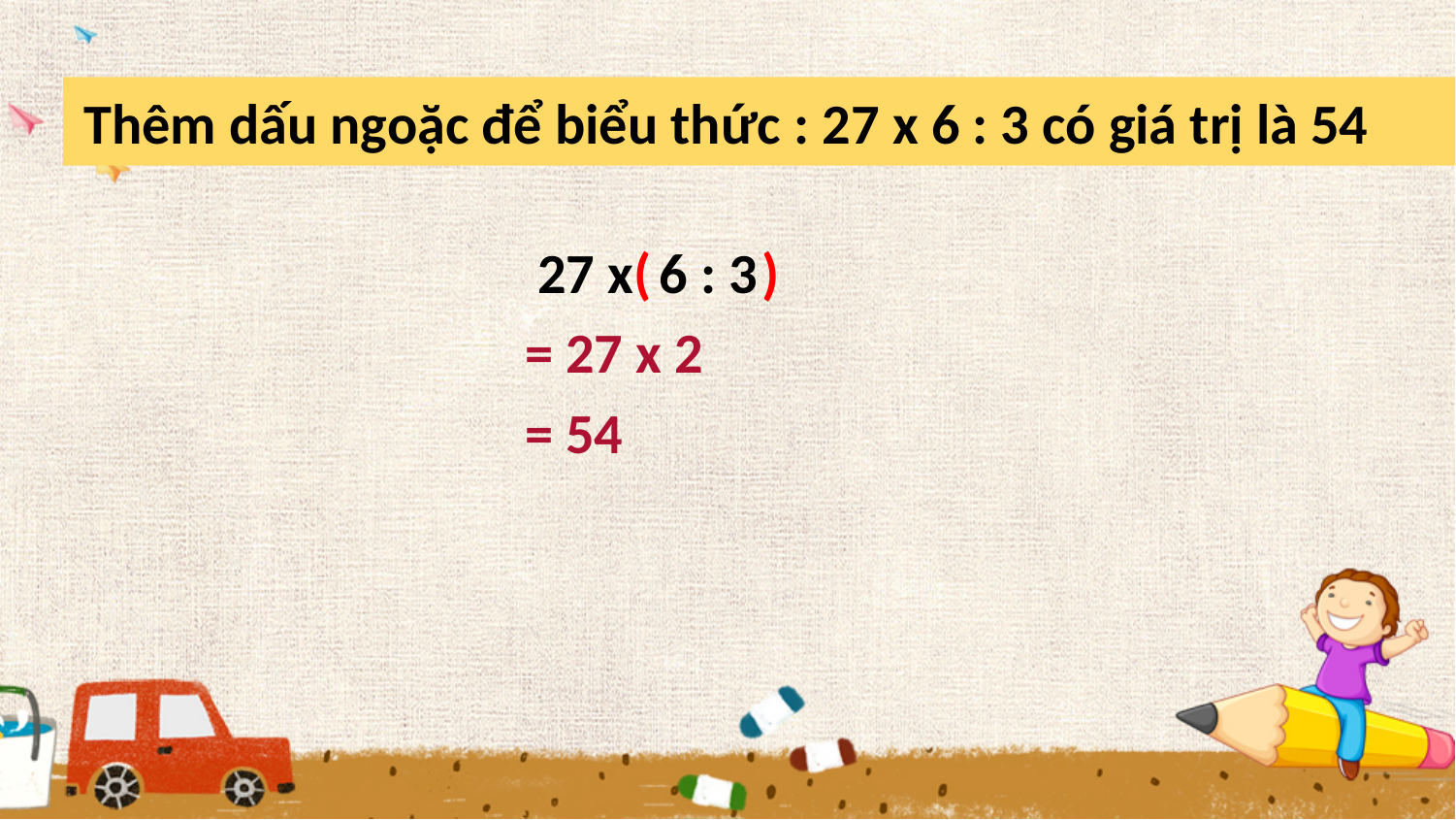

Thêm dấu ngoặc để biểu thức : 27 x 6 : 3 có giá trị là 54
 27 x  6 : 3
= 27 x 2
= 54
(
)